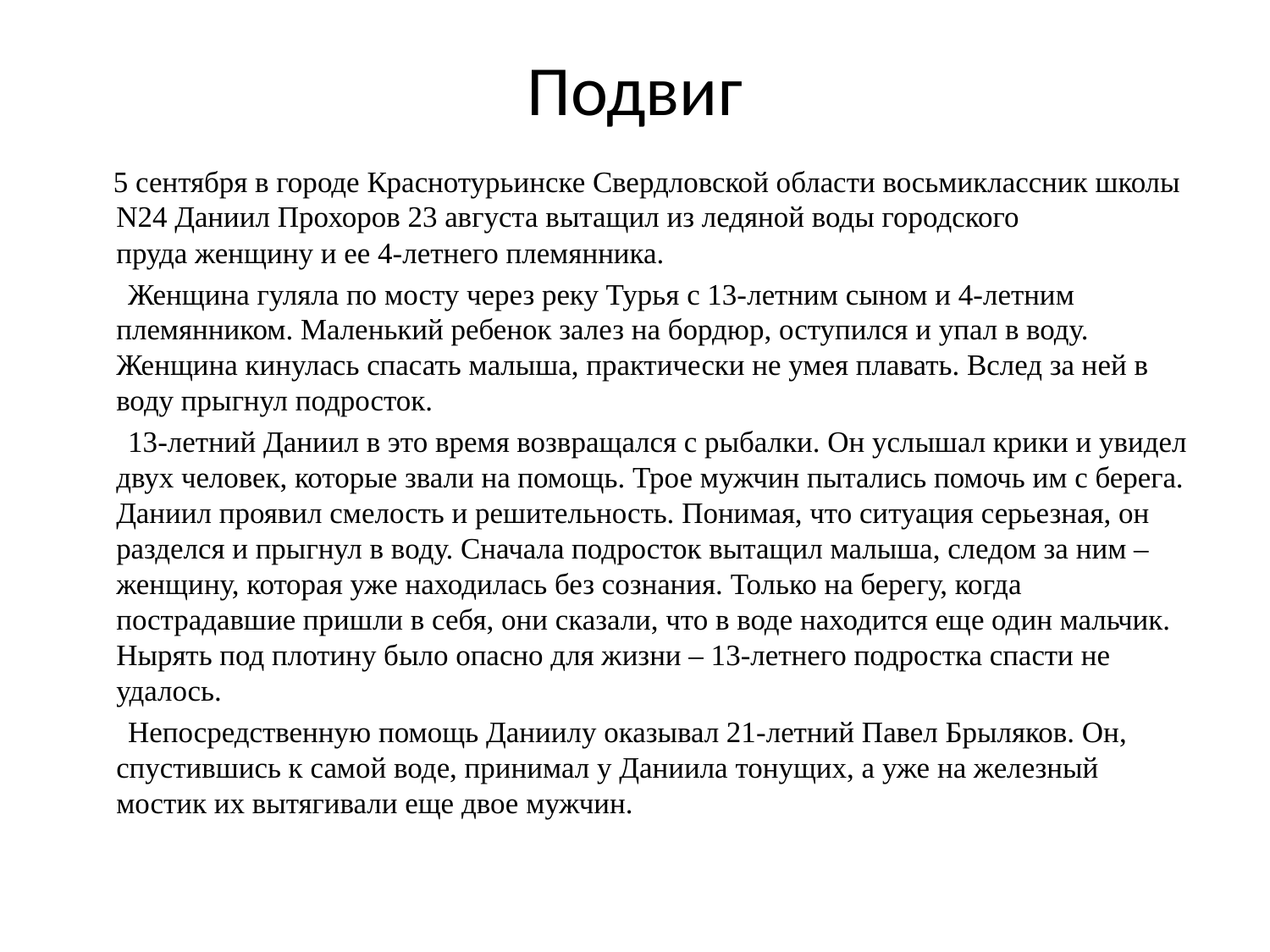

# Подвиг
        5 сентября в городе Краснотурьинске Свердловской области восьмиклассник школы N24 Даниил Прохоров 23 августа вытащил из ледяной воды городского пруда женщину и ее 4-летнего племянника.
       Женщина гуляла по мосту через реку Турья с 13-летним сыном и 4-летним племянником. Маленький ребенок залез на бордюр, оступился и упал в воду. Женщина кинулась спасать малыша, практически не умея плавать. Вслед за ней в воду прыгнул подросток.
       13-летний Даниил в это время возвращался с рыбалки. Он услышал крики и увидел двух человек, которые звали на помощь. Трое мужчин пытались помочь им с берега. Даниил проявил смелость и решительность. Понимая, что ситуация серьезная, он разделся и прыгнул в воду. Сначала подросток вытащил малыша, следом за ним – женщину, которая уже находилась без сознания. Только на берегу, когда пострадавшие пришли в себя, они сказали, что в воде находится еще один мальчик. Нырять под плотину было опасно для жизни – 13-летнего подростка спасти не удалось.
       Непосредственную помощь Даниилу оказывал 21-летний Павел Брыляков. Он, спустившись к самой воде, принимал у Даниила тонущих, а уже на железный мостик их вытягивали еще двое мужчин.